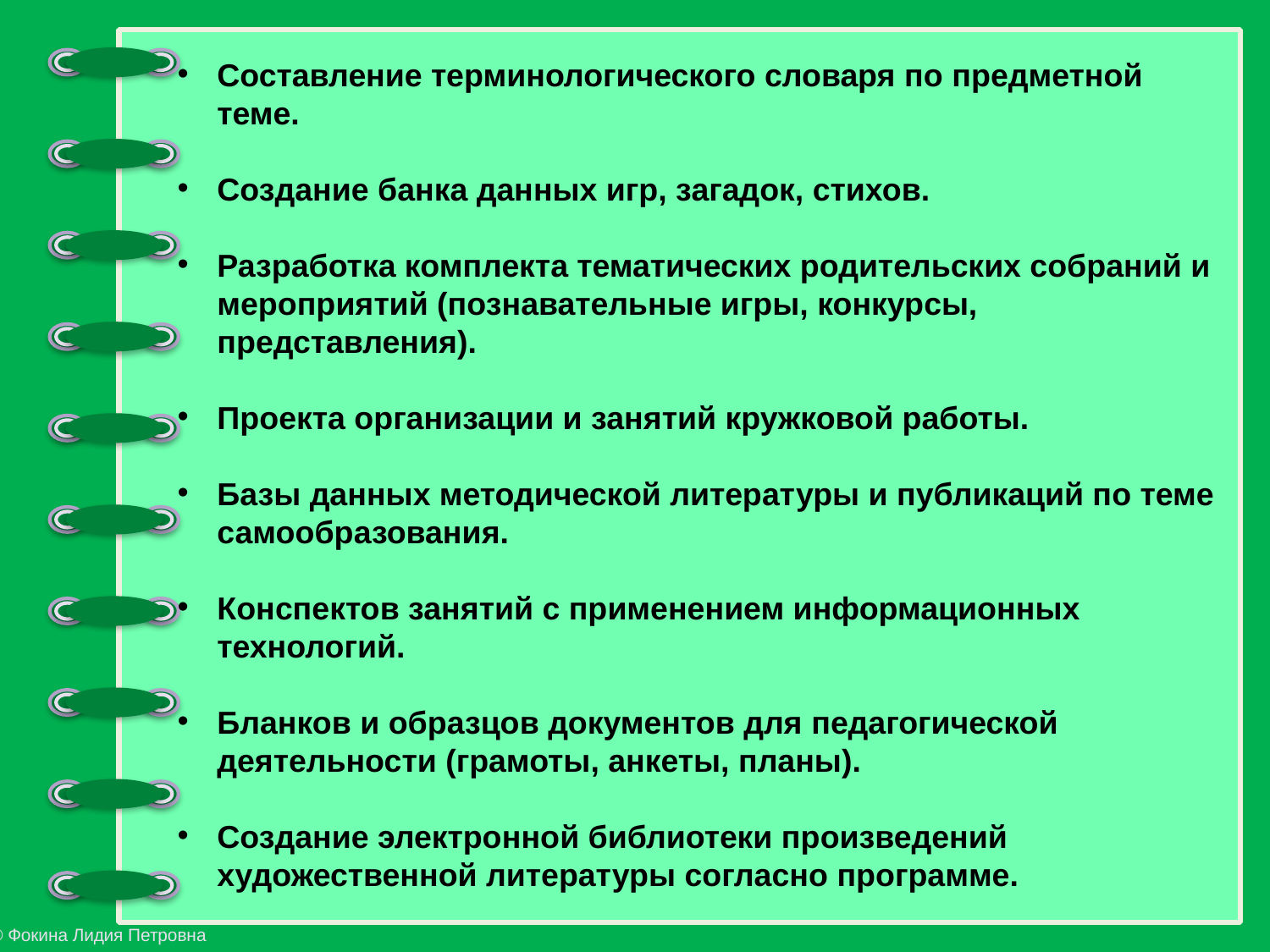

Составление терминологического словаря по предметной теме.

Создание банка данных игр, загадок, стихов.

Разработка комплекта тематических родительских собраний и мероприятий (познавательные игры, конкурсы, представления).

Проекта организации и занятий кружковой работы.

Базы данных методической литературы и публикаций по теме самообразования.

Конспектов занятий с применением информационных технологий.

Бланков и образцов документов для педагогической деятельности (грамоты, анкеты, планы).

Создание электронной библиотеки произведений художественной литературы согласно программе.